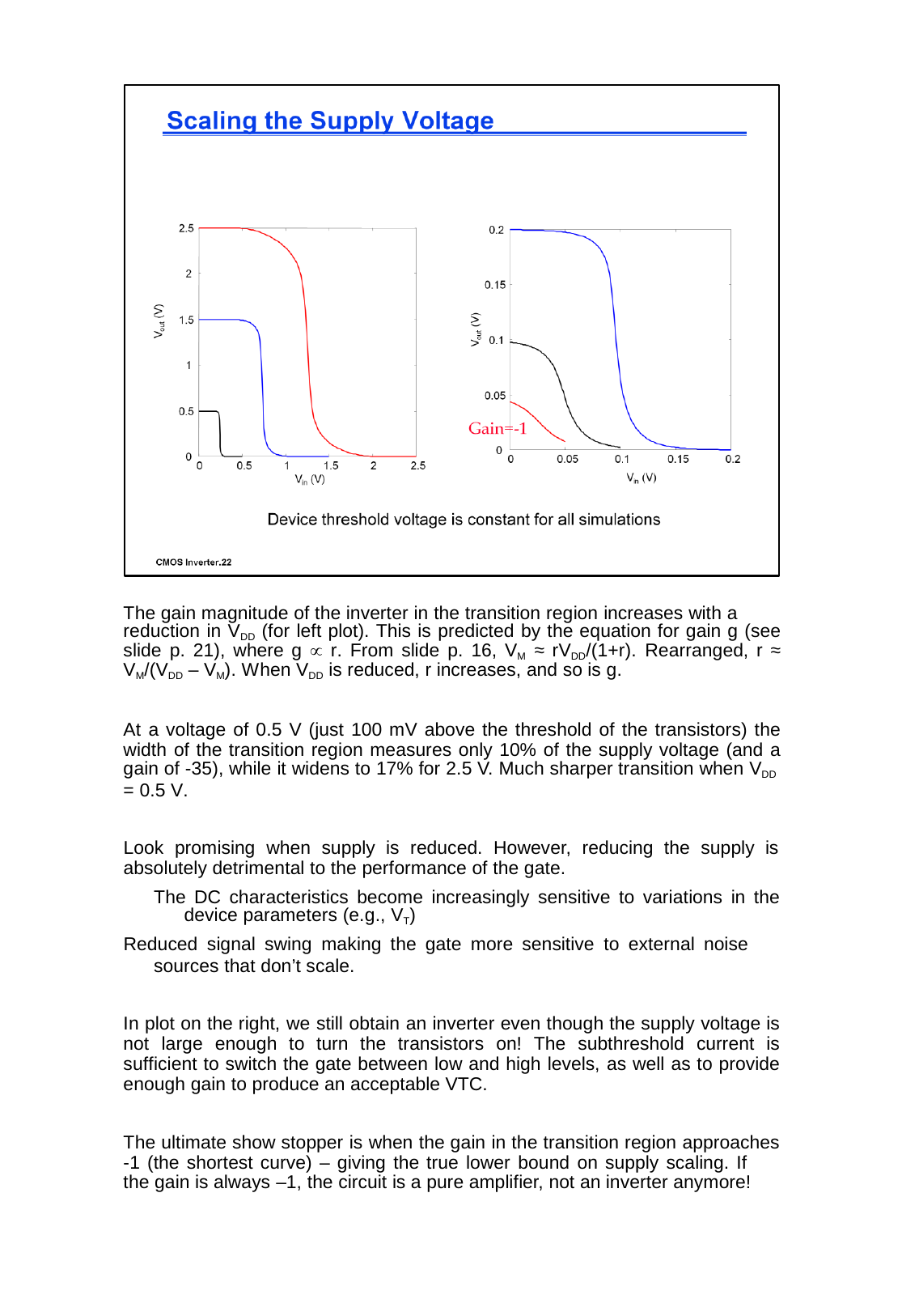

The gain magnitude of the inverter in the transition region increases with a
reduction in VDD  (for left plot). This is predicted by the equation for gain g (see slide p. 21), where g ∝ r. From slide p. 16, VM  ≈ rVDD/(1+r). Rearranged, r ≈ VM/(VDD – VM). When VDD is reduced, r increases, and so is g.
At a voltage of 0.5 V (just 100 mV above the threshold of the transistors) the width of the transition region measures only 10% of the supply voltage (and a gain of -35), while it widens to 17% for 2.5 V. Much sharper transition when VDD
= 0.5 V.
Look  promising  when  supply  is  reduced.  However,  reducing  the  supply  is absolutely detrimental to the performance of the gate.
The DC characteristics become increasingly sensitive to variations in the device parameters (e.g., VT)
Reduced signal swing making the gate more sensitive to external noise
sources that don’t scale.
In plot on the right, we still obtain an inverter even though the supply voltage is not  large  enough  to  turn  the  transistors  on!  The  subthreshold  current  is sufficient to switch the gate between low and high levels, as well as to provide enough gain to produce an acceptable VTC.
The ultimate show stopper is when the gain in the transition region approaches
-1 (the shortest curve) – giving the true lower bound on supply scaling. If the gain is always –1, the circuit is a pure amplifier, not an inverter anymore!